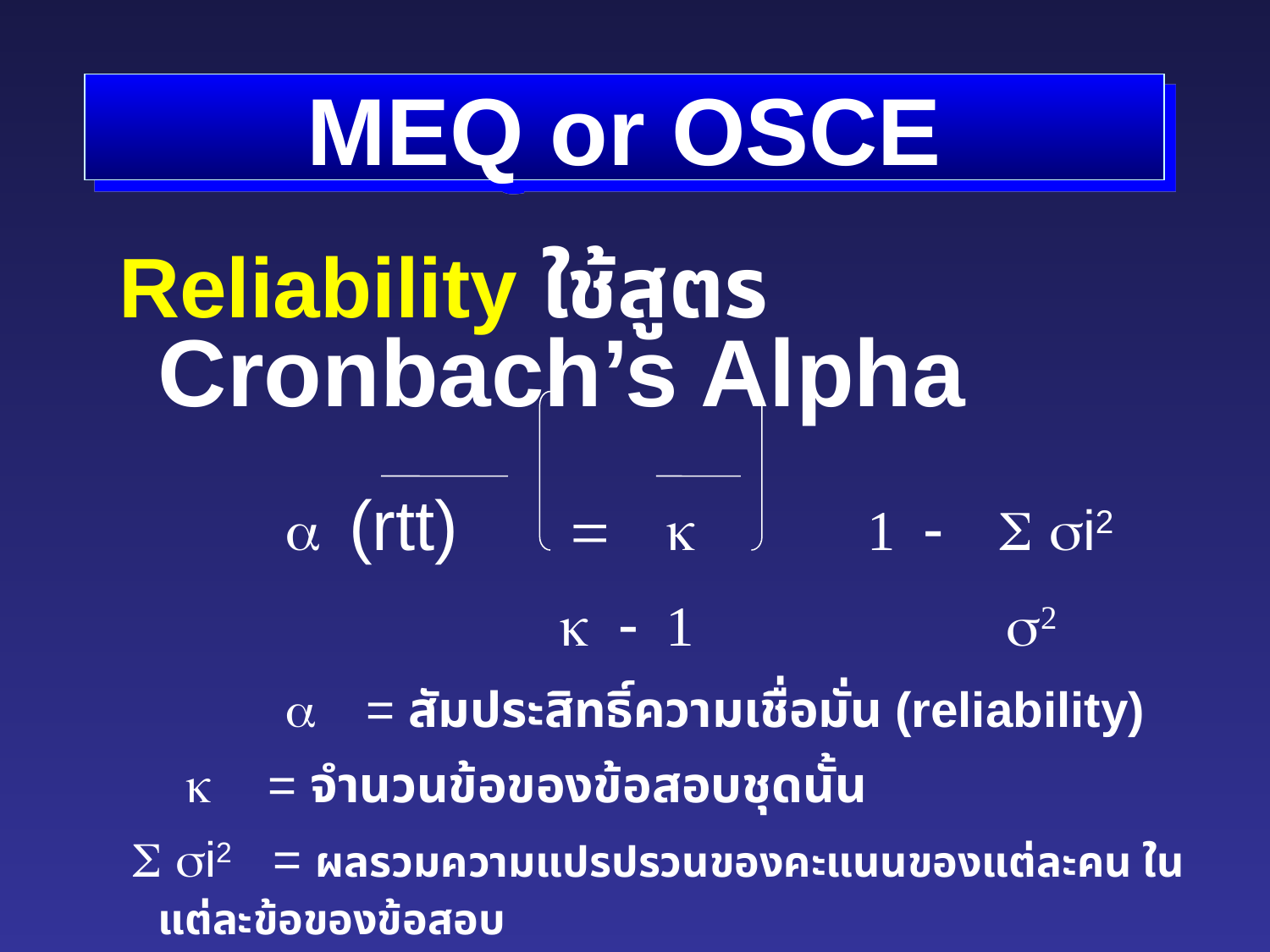

# MEQ or OSCE
Reliability ใช้สูตร Cronbach’s Alpha

		α (rtt)	 =	κ      1 −  Σ σi2
			        κ − 1           σ2
		α  = สัมประสิทธิ์ความเชื่อมั่น (reliability)
 	  κ    = จำนวนข้อของข้อสอบชุดนั้น
 Σ σi2   = ผลรวมความแปรปรวนของคะแนนของแต่ละคน ในแต่ละข้อของข้อสอบ
	 σ2    = ความแปรปรวนของคะแนนทั้งหมด